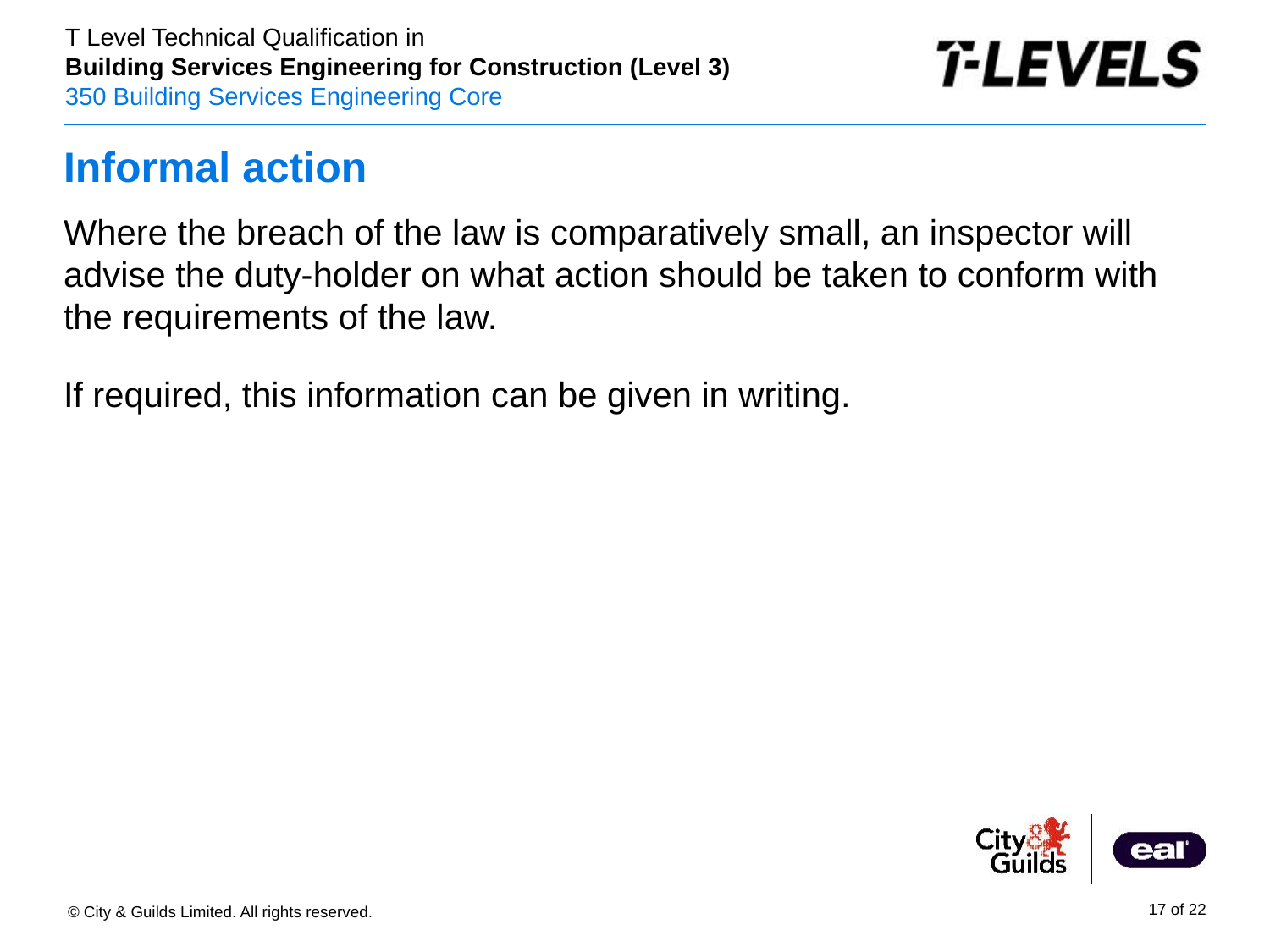

# Informal action
Where the breach of the law is comparatively small, an inspector will advise the duty-holder on what action should be taken to conform with the requirements of the law.
If required, this information can be given in writing.